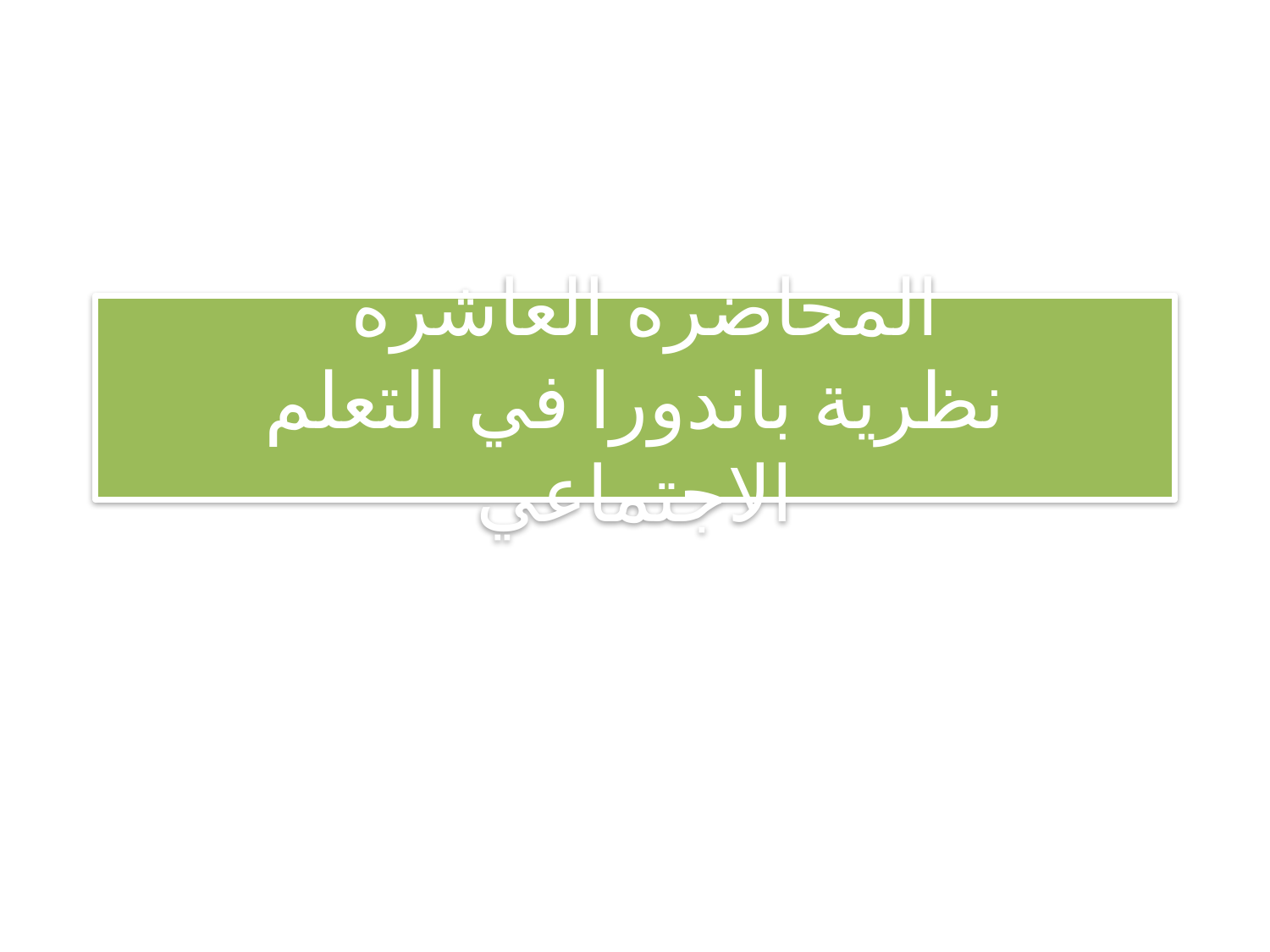

# المحاضره العاشره نظرية باندورا في التعلم الاجتماعي